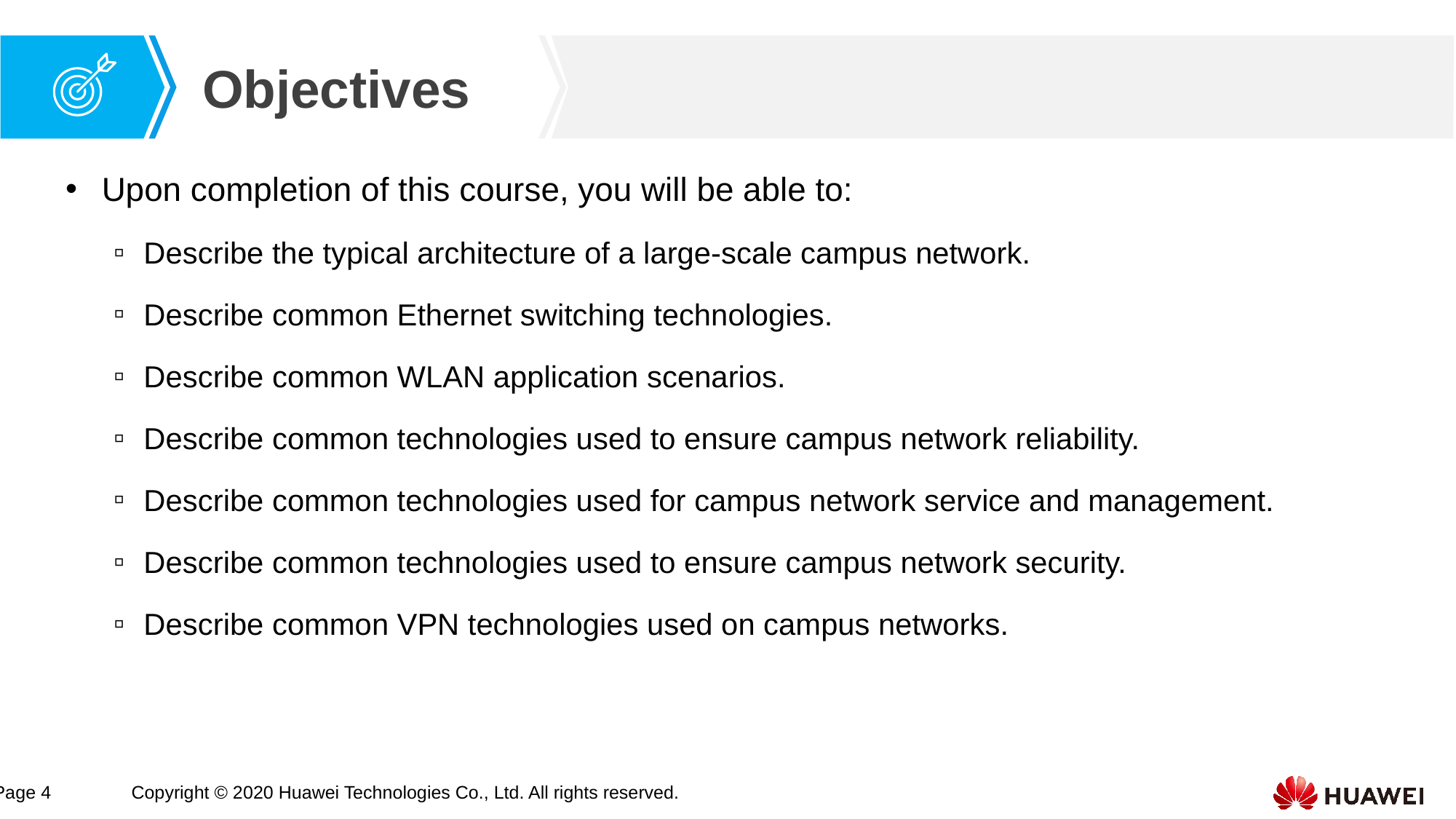

Upon completion of this course, you will be able to:
Describe the typical architecture of a large-scale campus network.
Describe common Ethernet switching technologies.
Describe common WLAN application scenarios.
Describe common technologies used to ensure campus network reliability.
Describe common technologies used for campus network service and management.
Describe common technologies used to ensure campus network security.
Describe common VPN technologies used on campus networks.